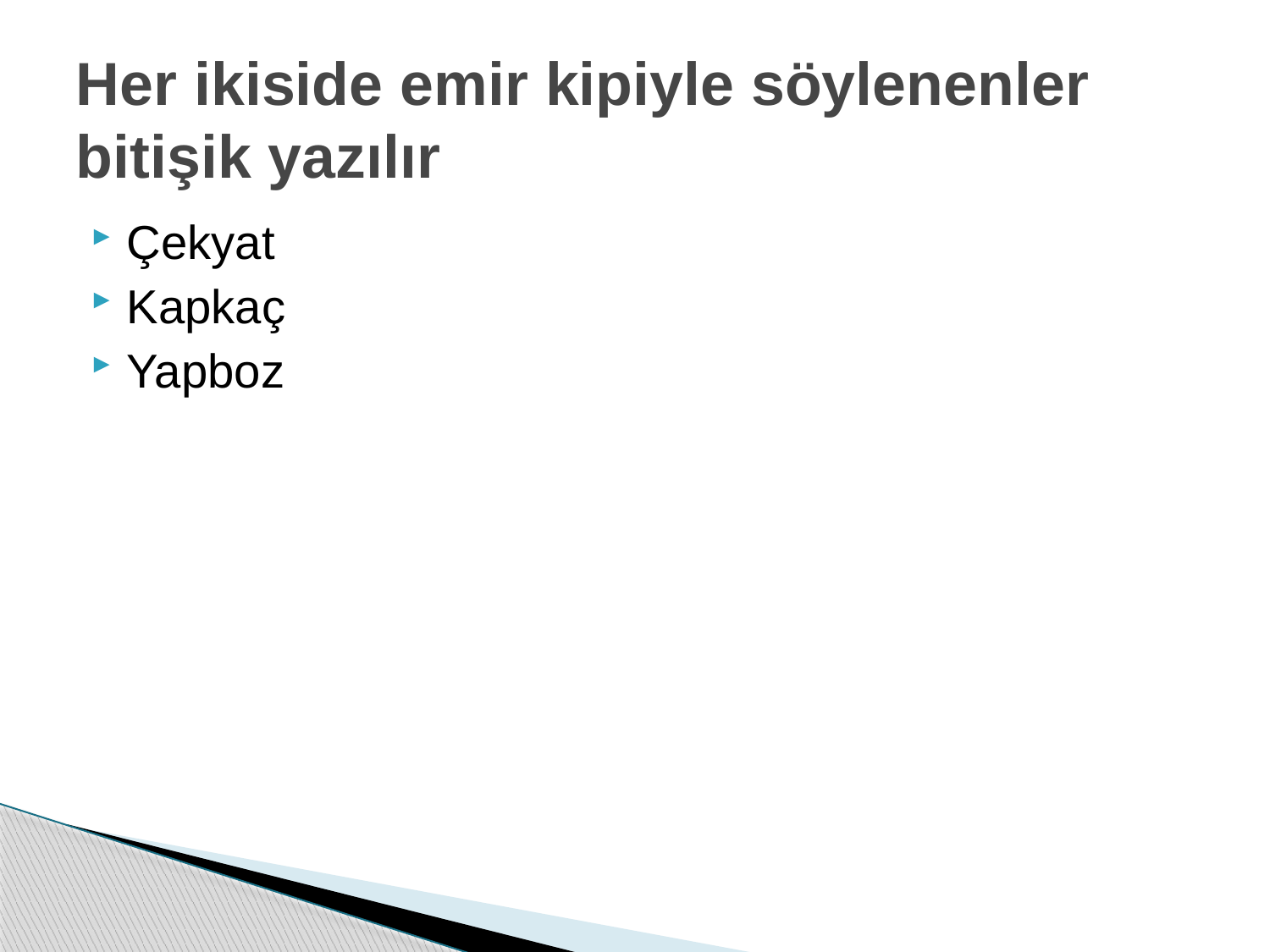

# Her ikiside emir kipiyle söylenenler bitişik yazılır
Çekyat
Kapkaç
Yapboz